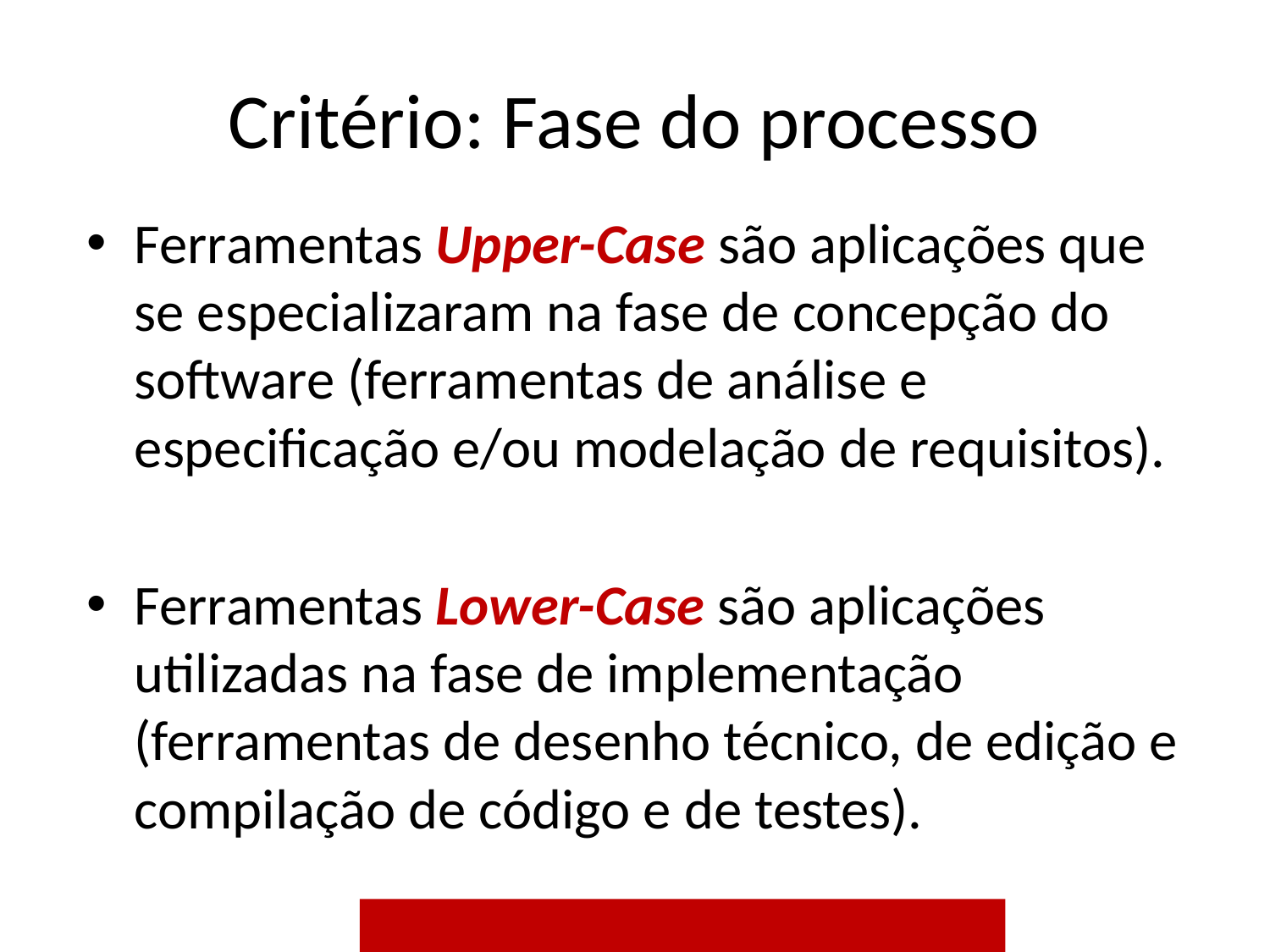

# Critério: Fase do processo
Ferramentas Upper-Case são aplicações que se especializaram na fase de concepção do software (ferramentas de análise e especificação e/ou modelação de requisitos).

Ferramentas Lower-Case são aplicações utilizadas na fase de implementação (ferramentas de desenho técnico, de edição e compilação de código e de testes).